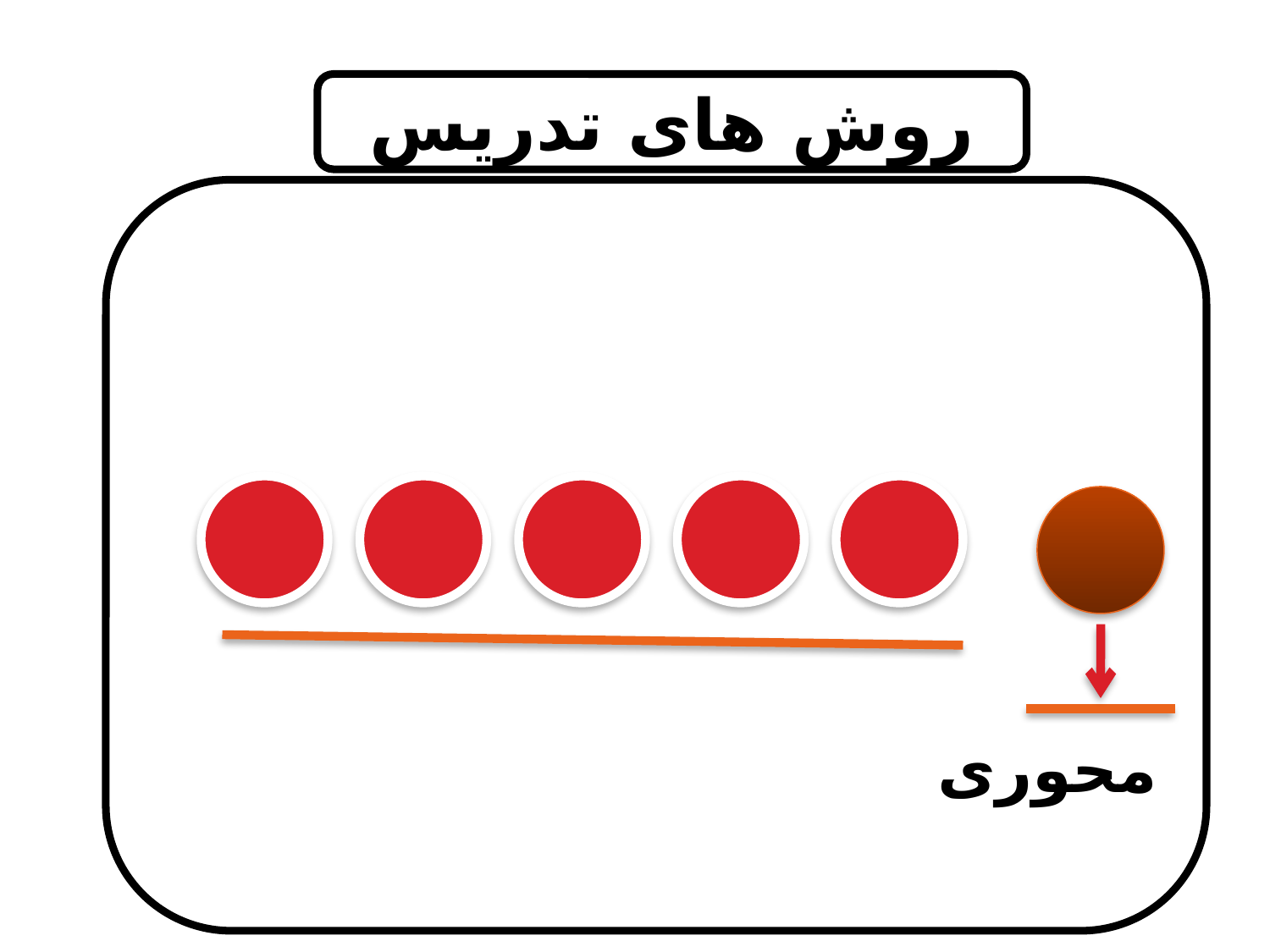

روش های تدریس
روش ها
محوری ꞊

محوری